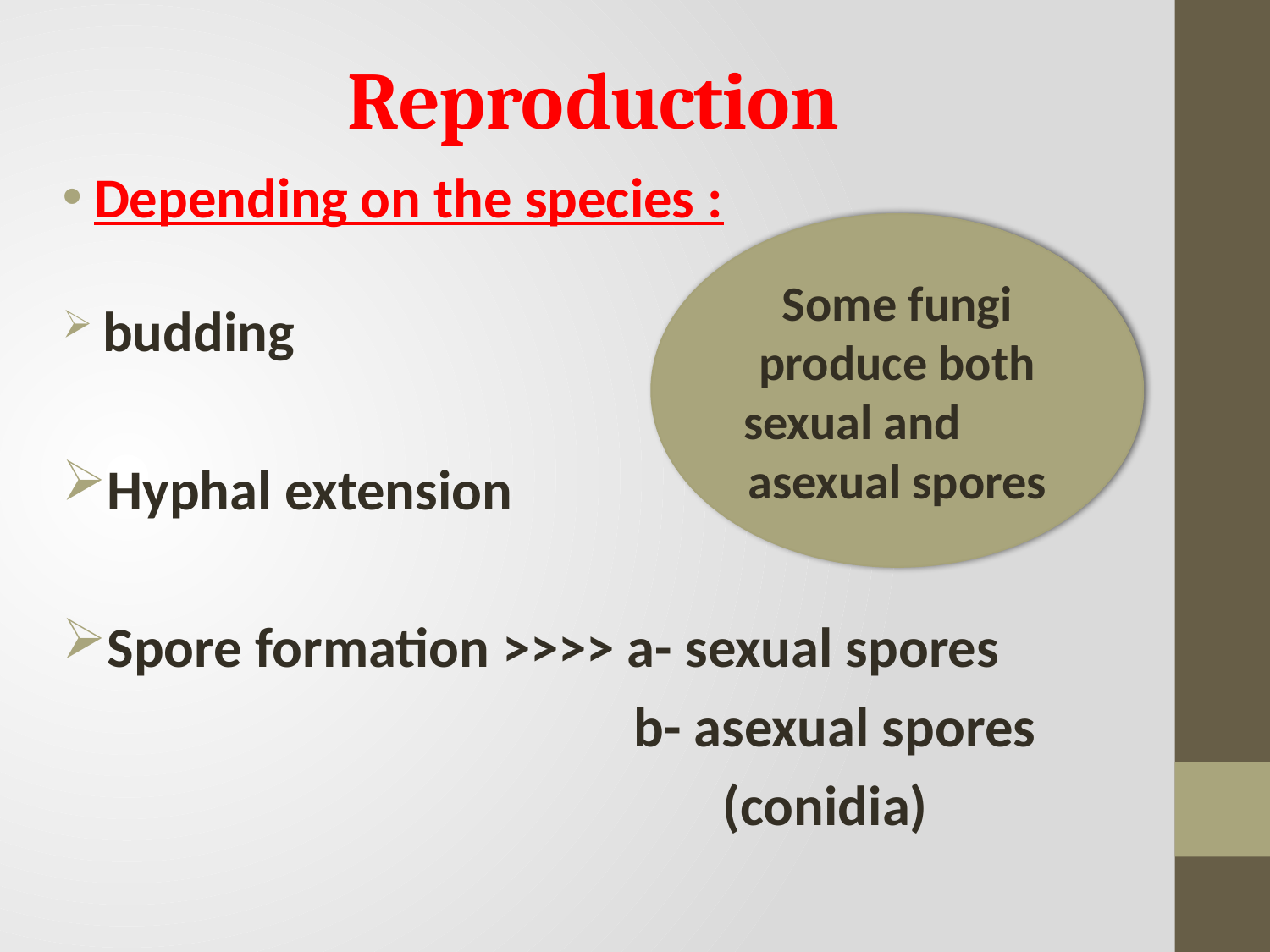

# Reproduction
Depending on the species :

 budding

Hyphal extension

Spore formation >>>> a- sexual spores
                                             b- asexual spores
                                                    (conidia)
Some fungi produce both sexual and         asexual spores